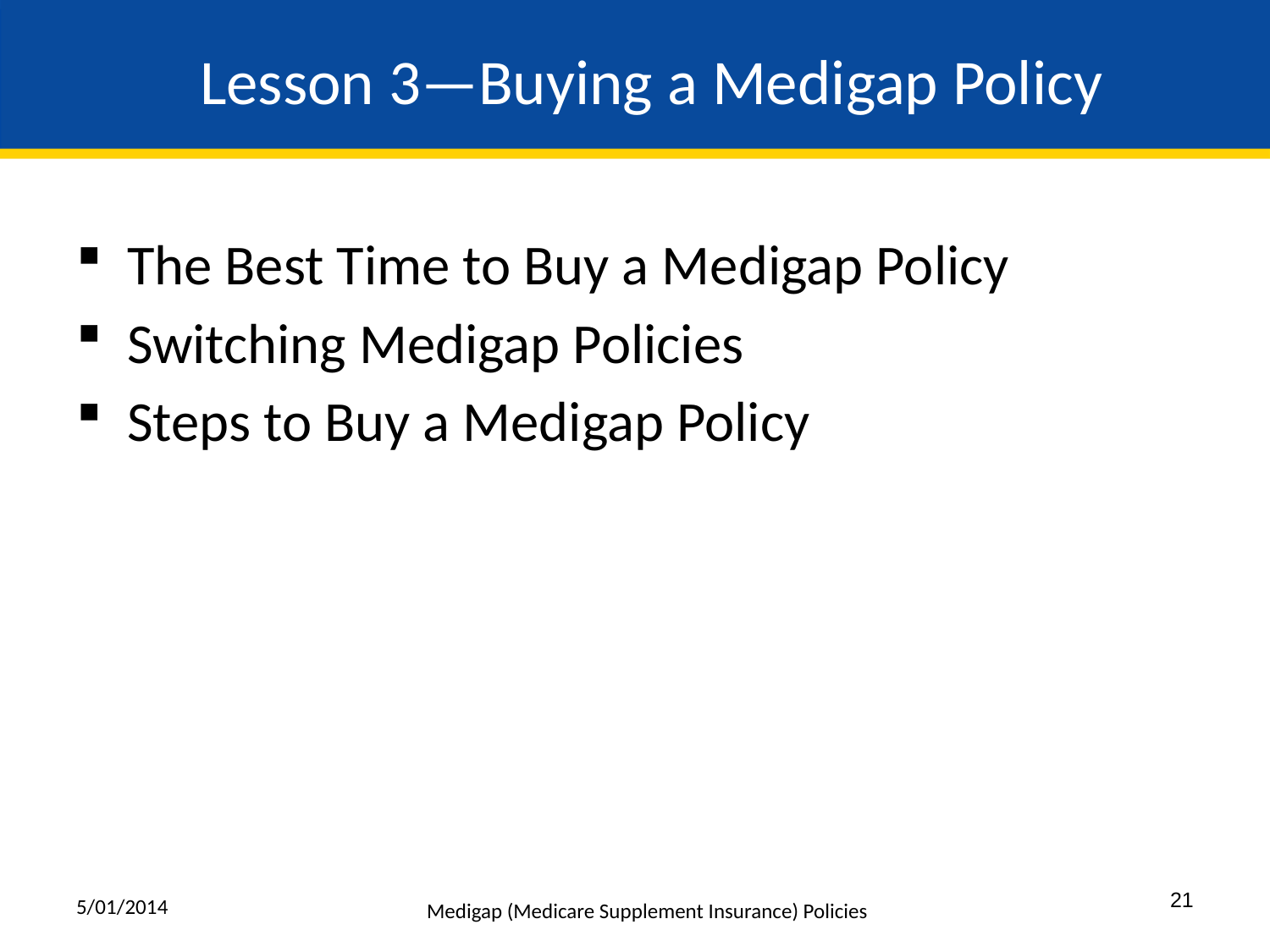

# Lesson 3—Buying a Medigap Policy
The Best Time to Buy a Medigap Policy
Switching Medigap Policies
Steps to Buy a Medigap Policy

5/01/2014
21
Medigap (Medicare Supplement Insurance) Policies